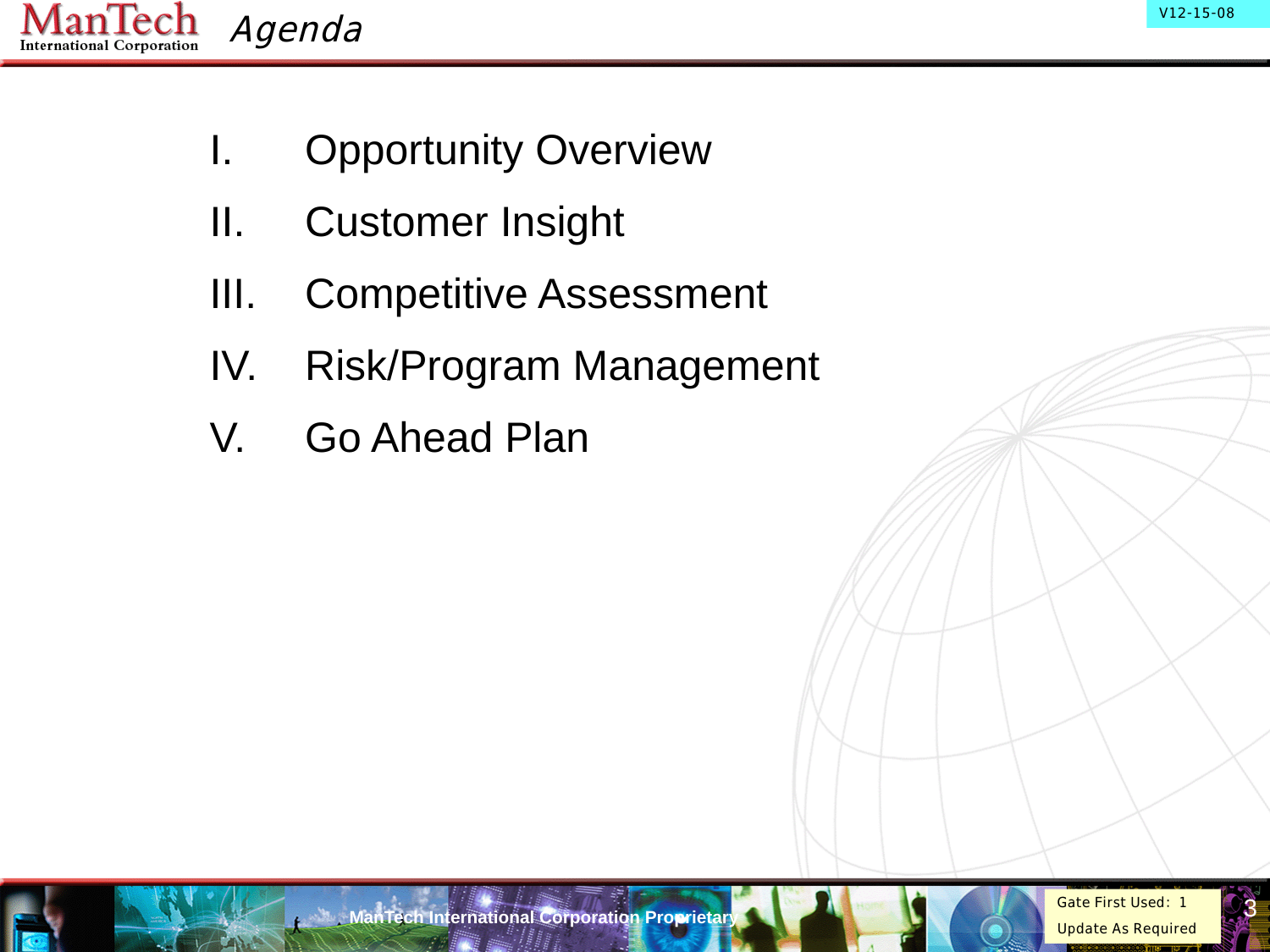

# Agenda
I.	Opportunity Overview
II.	Customer Insight
Competitive Assessment
Risk/Program Management
Go Ahead Plan

3
Gate First Used:  1
Update As Required